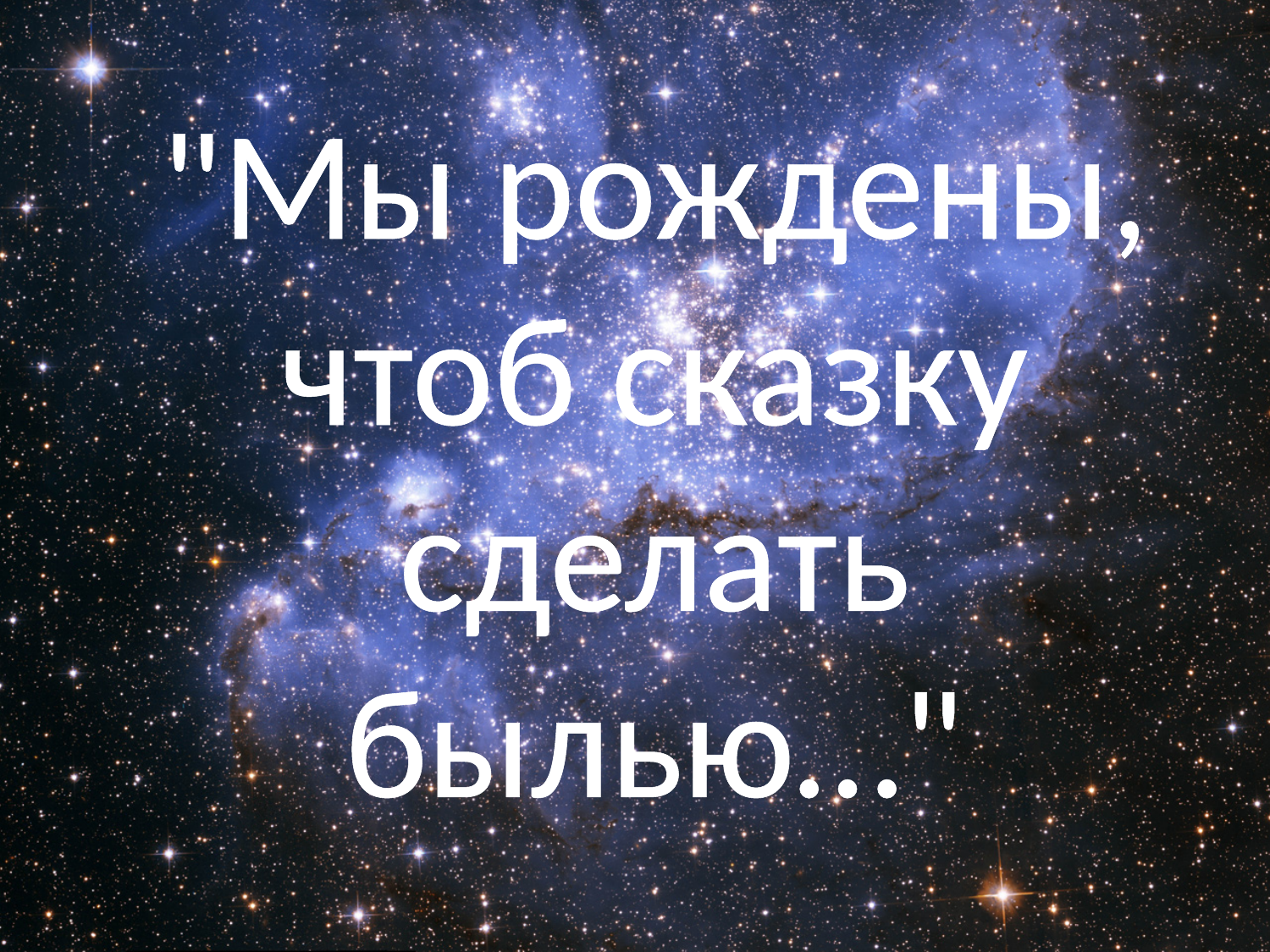

# "Мы рождены, чтоб сказку сделать былью…"